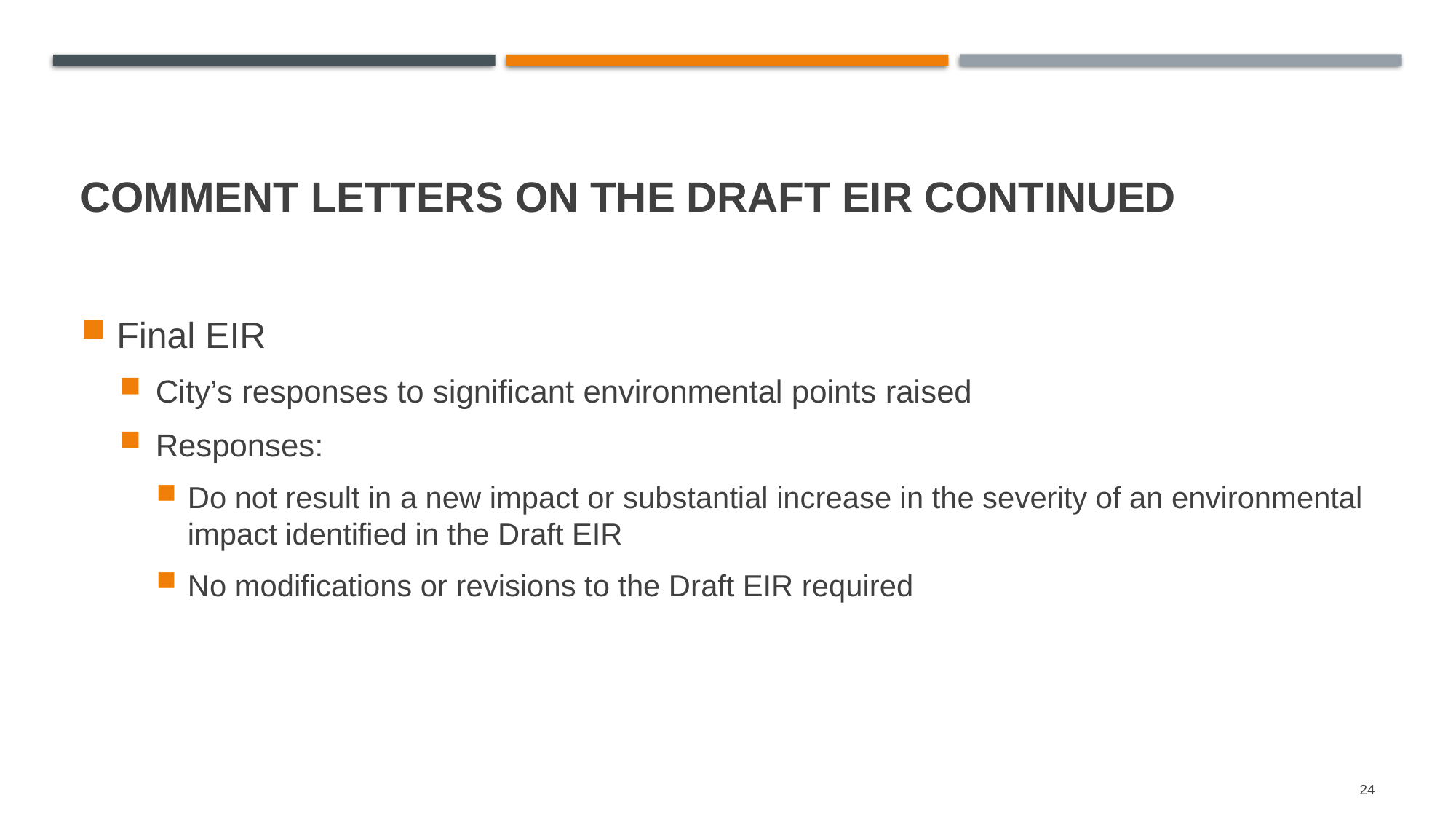

# Comment Letters on the Draft EIR Continued
Final EIR
City’s responses to significant environmental points raised
Responses:
Do not result in a new impact or substantial increase in the severity of an environmental impact identified in the Draft EIR
No modifications or revisions to the Draft EIR required

24